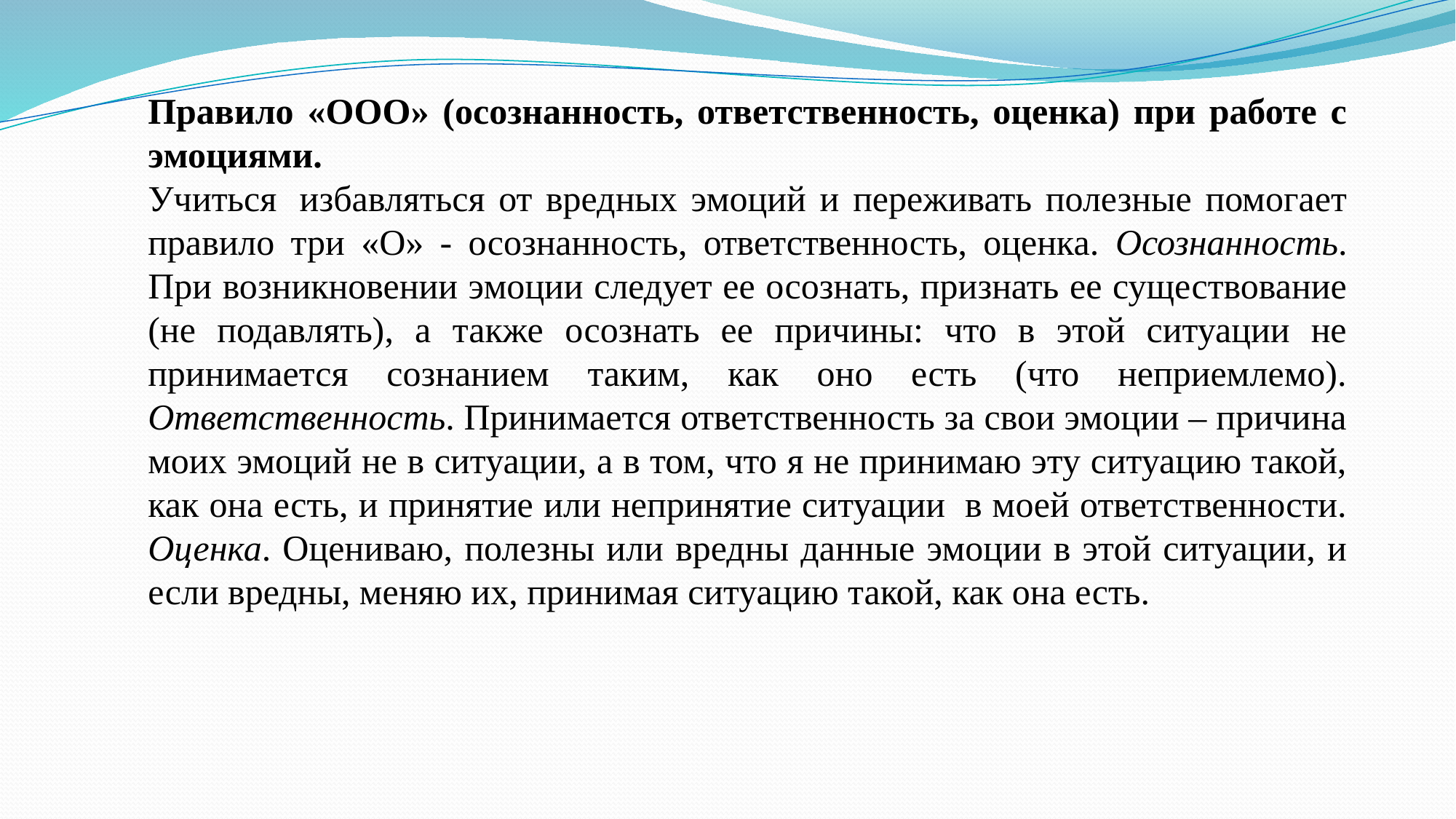

Правило «ООО» (осознанность, ответственность, оценка) при работе с эмоциями.
Учиться  избавляться от вредных эмоций и переживать полезные помогает правило три «О» - осознанность, ответственность, оценка. Осознанность. При возникновении эмоции следует ее осознать, признать ее существование (не подавлять), а также осознать ее причины: что в этой ситуации не принимается сознанием таким, как оно есть (что неприемлемо). Ответственность. Принимается ответственность за свои эмоции – причина моих эмоций не в ситуации, а в том, что я не принимаю эту ситуацию такой, как она есть, и принятие или непринятие ситуации  в моей ответственности. Оценка. Оцениваю, полезны или вредны данные эмоции в этой ситуации, и если вредны, меняю их, принимая ситуацию такой, как она есть.